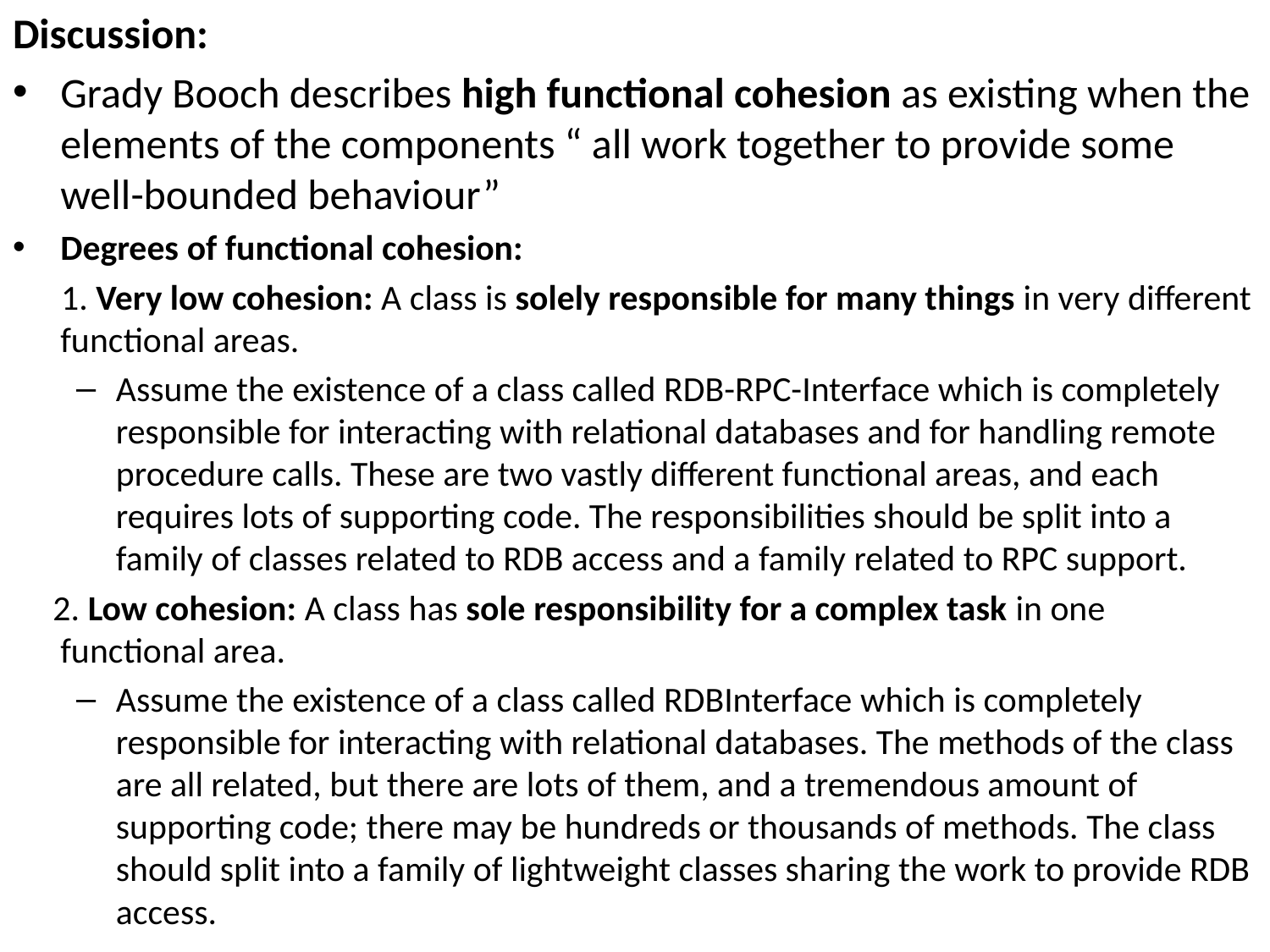

Discussion:
Grady Booch describes high functional cohesion as existing when the elements of the components “ all work together to provide some well-bounded behaviour”
Degrees of functional cohesion:
      1. Very low cohesion: A class is solely responsible for many things in very different functional areas.
Assume the existence of a class called RDB-RPC-Interface which is completely responsible for interacting with relational databases and for handling remote procedure calls. These are two vastly different functional areas, and each requires lots of supporting code. The responsibilities should be split into a family of classes related to RDB access and a family related to RPC support.
     2. Low cohesion: A class has sole responsibility for a complex task in one functional area.
Assume the existence of a class called RDBInterface which is completely responsible for interacting with relational databases. The methods of the class are all related, but there are lots of them, and a tremendous amount of supporting code; there may be hundreds or thousands of methods. The class should split into a family of lightweight classes sharing the work to provide RDB access.